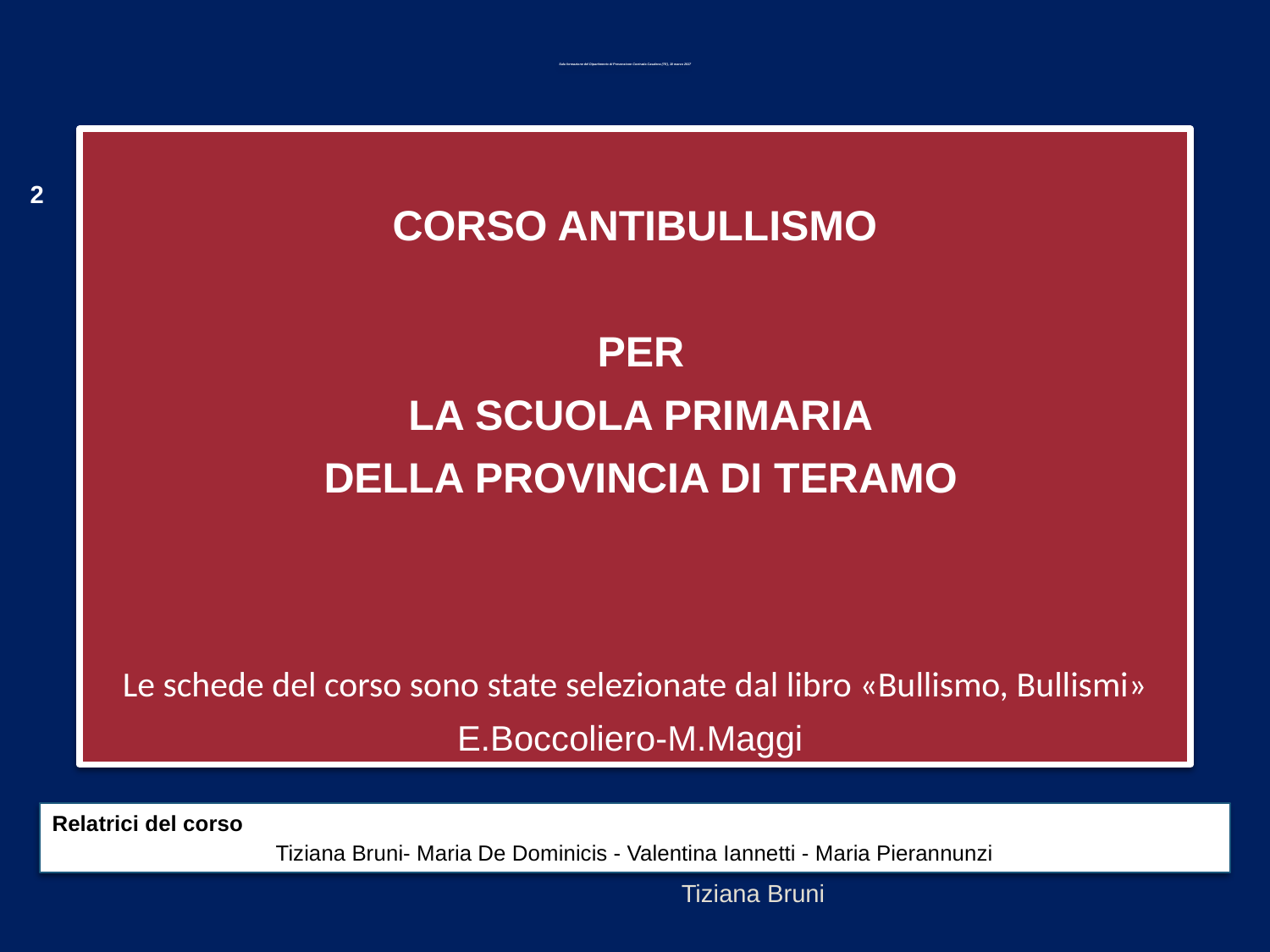

# Sala formazione del Dipartimento di Prevenzione Contrada Casalena (TE), 10 marzo 2017

CORSO ANTIBULLISMO

 PER
 LA SCUOLA PRIMARIA
 DELLA PROVINCIA DI TERAMO

Le schede del corso sono state selezionate dal libro «Bullismo, Bullismi»
E.Boccoliero-M.Maggi
2
Relatrici del corso
Tiziana Bruni- Maria De Dominicis - Valentina Iannetti - Maria Pierannunzi

Tiziana Bruni